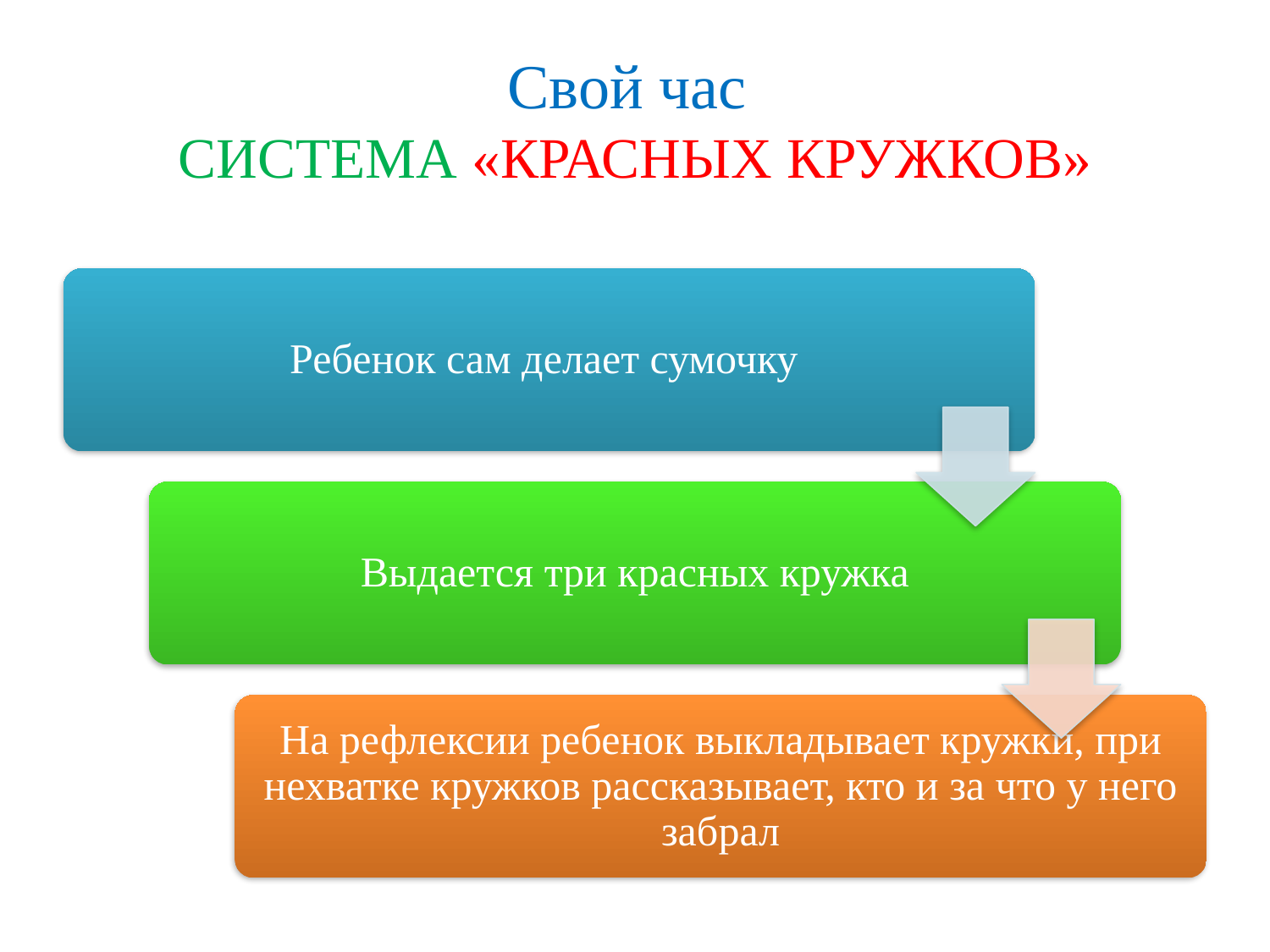

# Свой час СИСТЕМА «КРАСНЫХ КРУЖКОВ»
Ребенок сам делает сумочку
Выдается три красных кружка
На рефлексии ребенок выкладывает кружки, при нехватке кружков рассказывает, кто и за что у него забрал